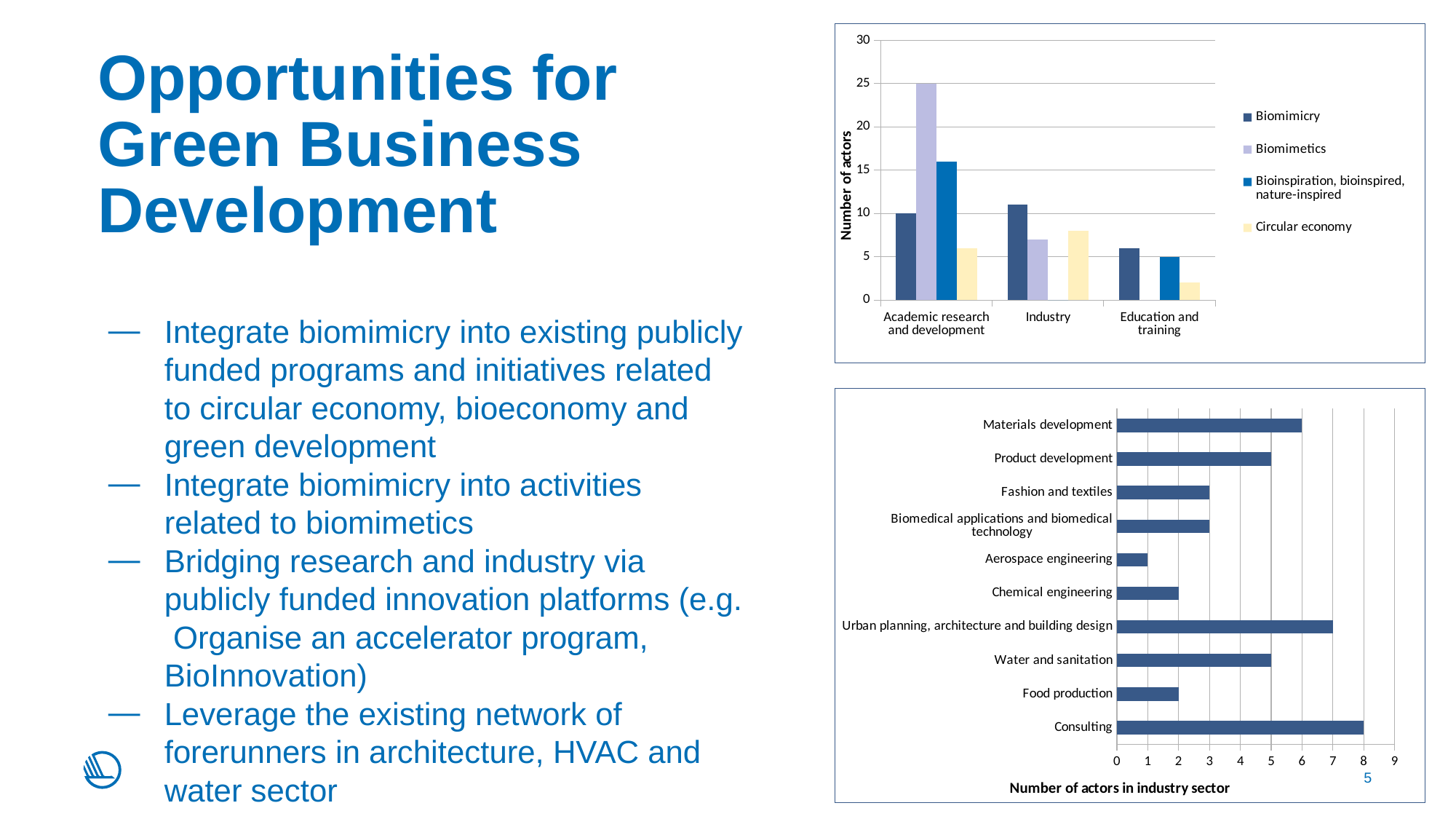

### Chart

| Category | Biomimicry | Biomimetics | Bioinspiration, bioinspired, nature-inspired | Circular economy |
|---|---|---|---|---|
| Academic research and development | 10.0 | 25.0 | 16.0 | 6.0 |
| Industry | 11.0 | 7.0 | 0.0 | 8.0 |
| Education and training | 6.0 | 0.0 | 5.0 | 2.0 |
Opportunities for Green Business Development
Integrate biomimicry into existing publicly funded programs and initiatives related to circular economy, bioeconomy and green development
Integrate biomimicry into activities related to biomimetics
Bridging research and industry via publicly funded innovation platforms (e.g.  Organise an accelerator program, BioInnovation)
Leverage the existing network of forerunners in architecture, HVAC and water sector

### Chart

| Category |  |
|---|---|
| Consulting | 8.0 |
| Food production | 2.0 |
| Water and sanitation | 5.0 |
| Urban planning, architecture and building design | 7.0 |
| Chemical engineering | 2.0 |
| Aerospace engineering | 1.0 |
| Biomedical applications and biomedical technology | 3.0 |
| Fashion and textiles | 3.0 |
| Product development | 5.0 |
| Materials development | 6.0 |
5